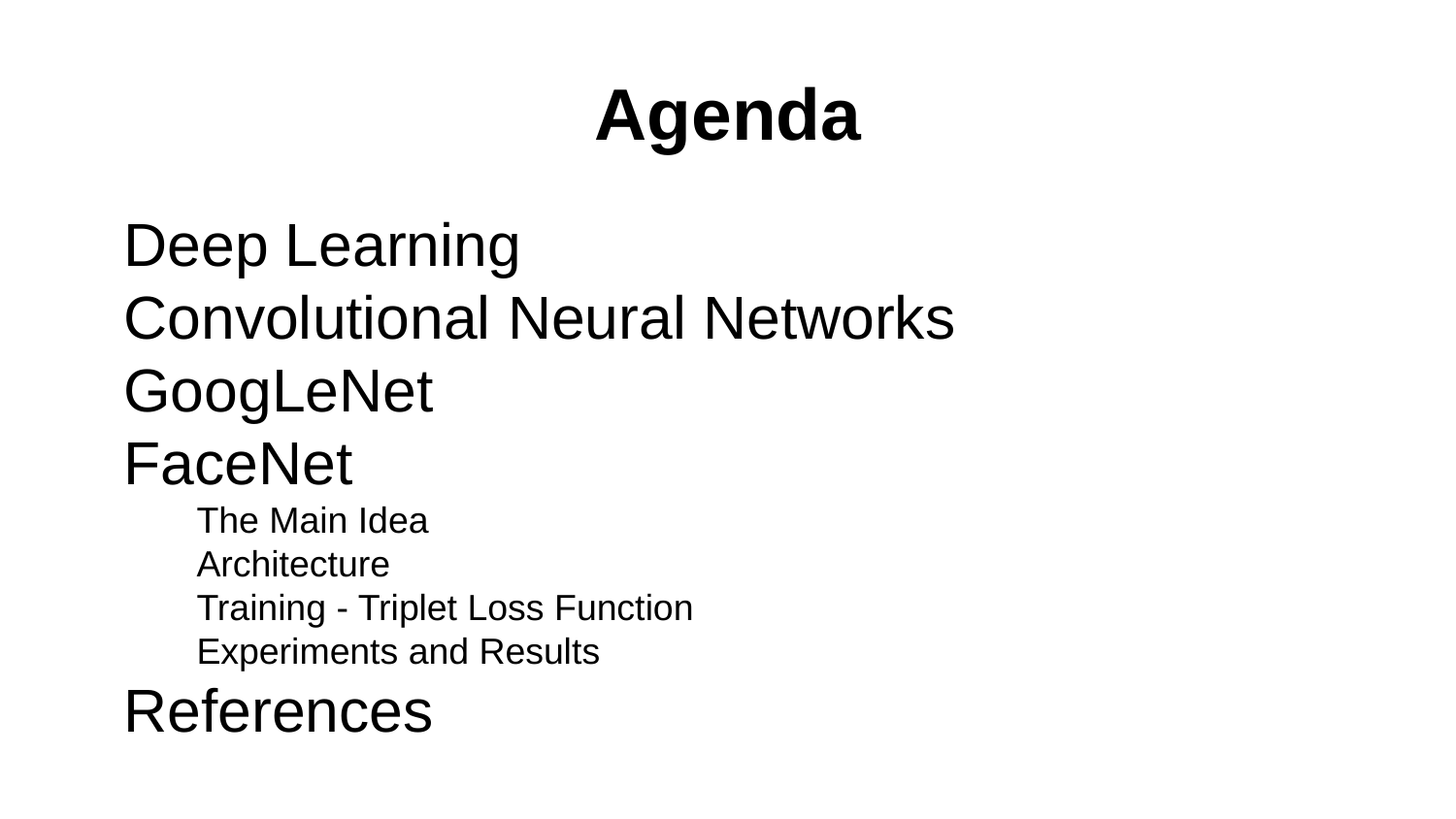

# Agenda
Deep Learning
Convolutional Neural Networks
GoogLeNet
FaceNet
The Main Idea
Architecture
Training - Triplet Loss Function
Experiments and Results
References